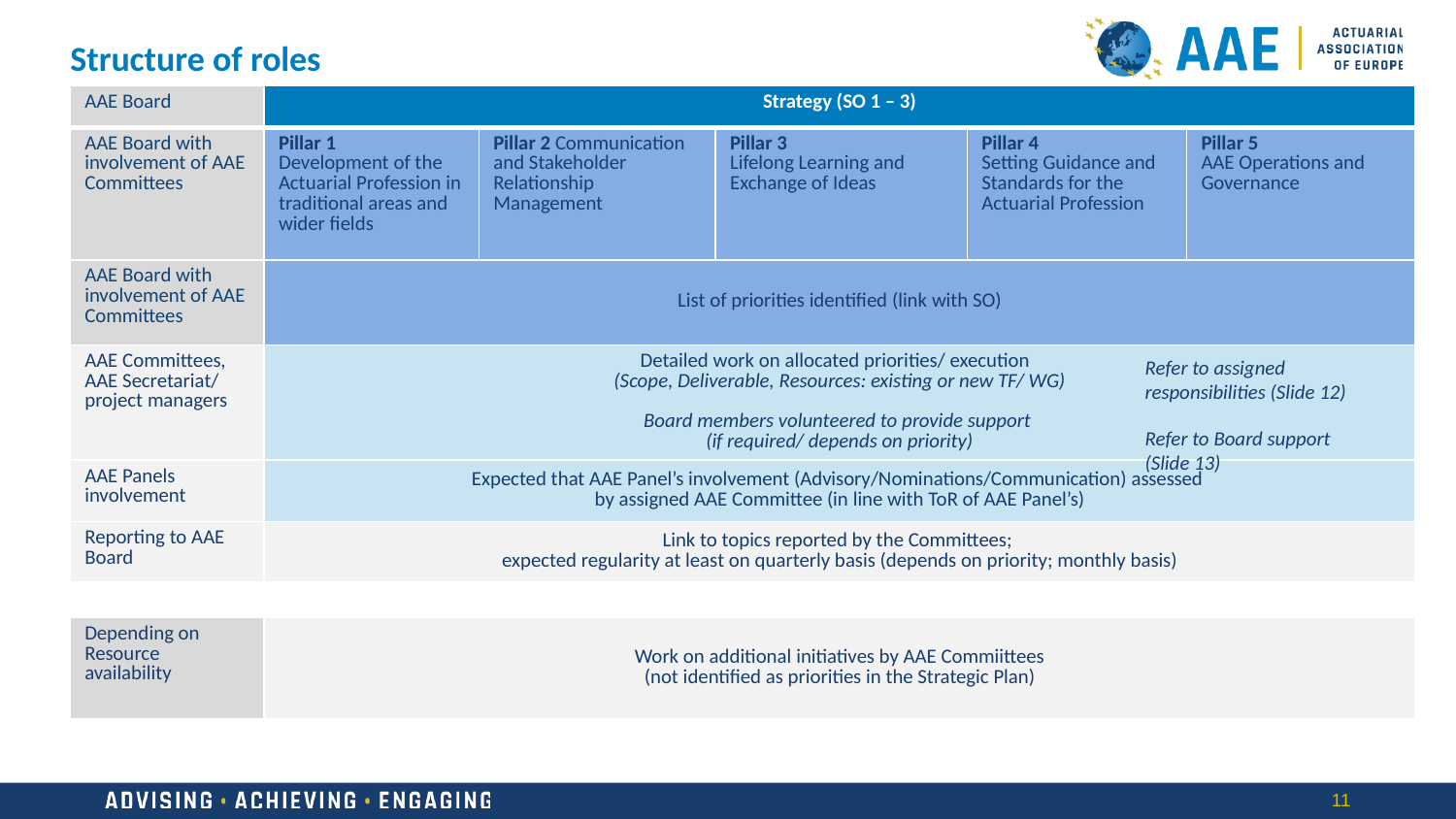

Structure of roles
| AAE Board | Strategy (SO 1 – 3) |  |  |  |  |
| --- | --- | --- | --- | --- | --- |
| AAE Board with involvement of AAE Committees | Pillar 1 Development of the Actuarial Profession in traditional areas and wider fields | Pillar 2 Communication and Stakeholder Relationship Management | Pillar 3 Lifelong Learning and Exchange of Ideas | Pillar 4 Setting Guidance and Standards for the Actuarial Profession | Pillar 5 AAE Operations and Governance |
| AAE Board with involvement of AAE Committees | List of priorities identified (link with SO) |  |  |  |  |
| AAE Committees, AAE Secretariat/ project managers | Detailed work on allocated priorities/ execution (Scope, Deliverable, Resources: existing or new TF/ WG) Board members volunteered to provide support (if required/ depends on priority) |  |  |  |  |
| AAE Panels involvement | Expected that AAE Panel’s involvement (Advisory/Nominations/Communication) assessed by assigned AAE Committee (in line with ToR of AAE Panel’s) |  |  |  |  |
| Reporting to AAE Board | Link to topics reported by the Committees; expected regularity at least on quarterly basis (depends on priority; monthly basis) |  |  |  |  |
|  |  |  |  |  |  |
| Depending on Resource availability | Work on additional initiatives by AAE Commiittees (not identified as priorities in the Strategic Plan) |  |  |  |  |
Refer to assigned responsibilities (Slide 12)
Refer to Board support (Slide 13)
11